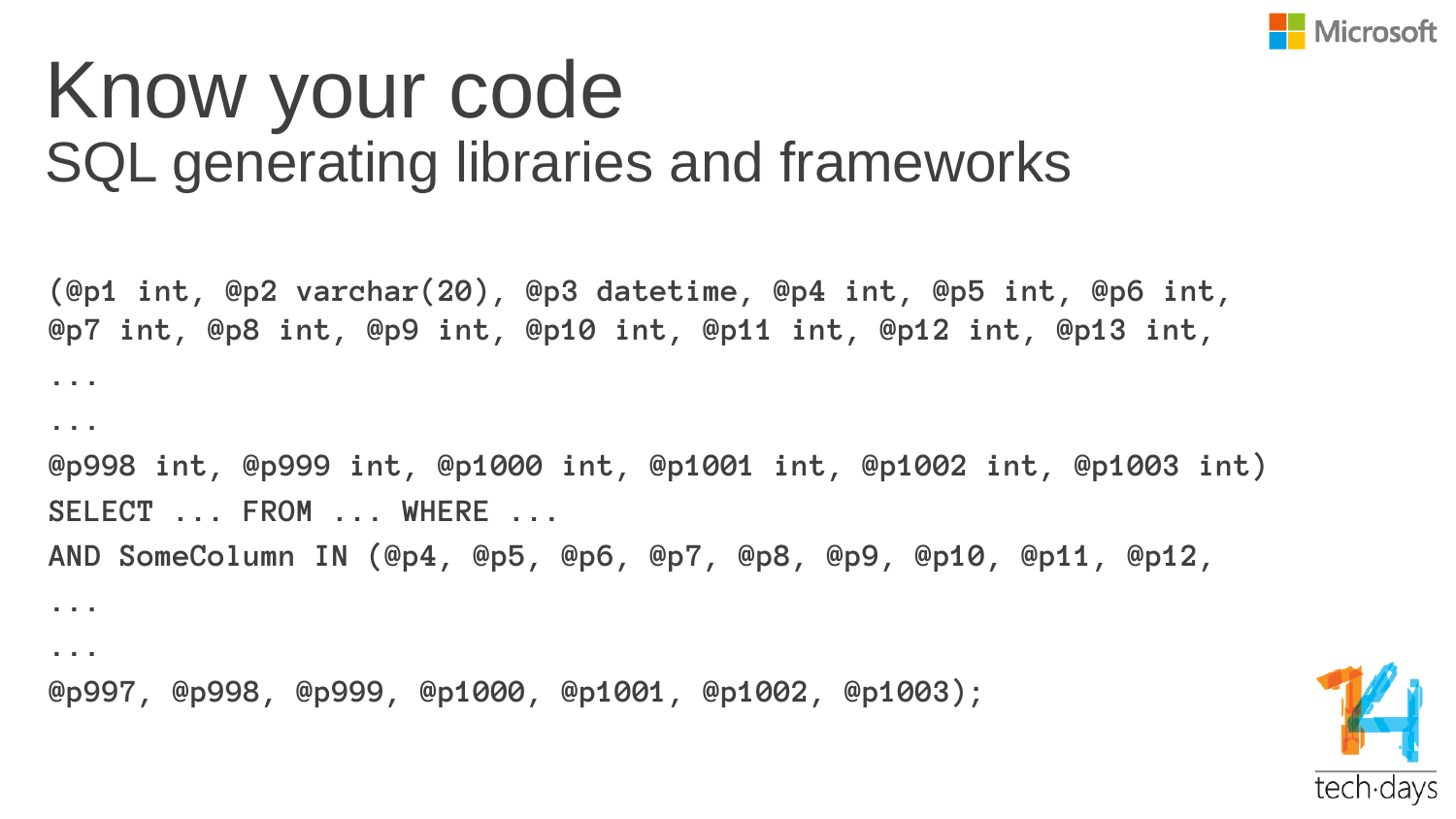

# Know your code
SQL generating libraries and frameworks
(@p1 int, @p2 varchar(20), @p3 datetime, @p4 int, @p5 int, @p6 int, @p7 int, @p8 int, @p9 int, @p10 int, @p11 int, @p12 int, @p13 int,
...
...
@p998 int, @p999 int, @p1000 int, @p1001 int, @p1002 int, @p1003 int)
SELECT ... FROM ... WHERE ...
AND SomeColumn IN (@p4, @p5, @p6, @p7, @p8, @p9, @p10, @p11, @p12,
...
...
@p997, @p998, @p999, @p1000, @p1001, @p1002, @p1003);